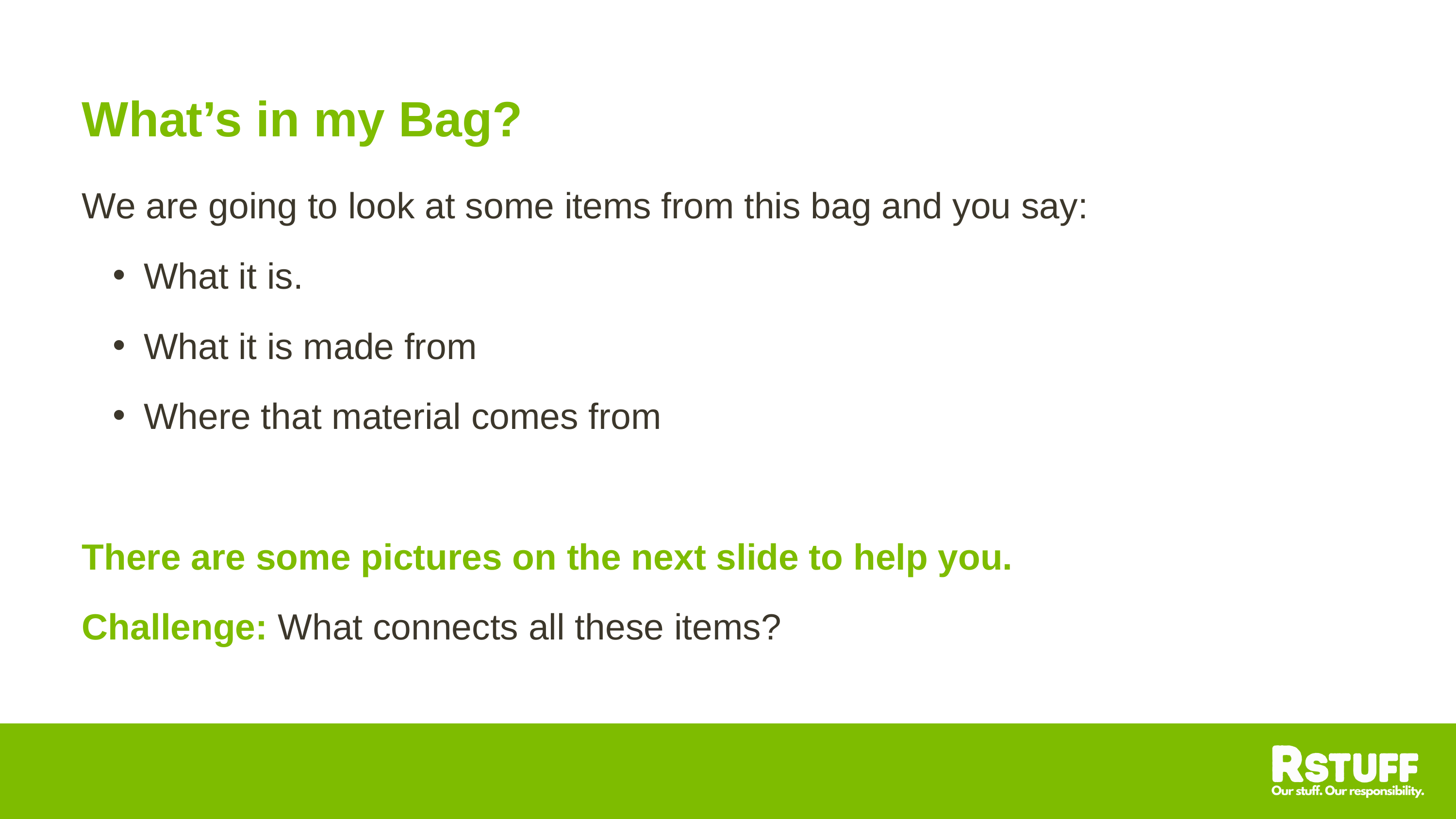

What’s in my Bag?

We are going to look at some items from this bag and you say:
What it is.
What it is made from
Where that material comes from

There are some pictures on the next slide to help you.
Challenge: What connects all these items?